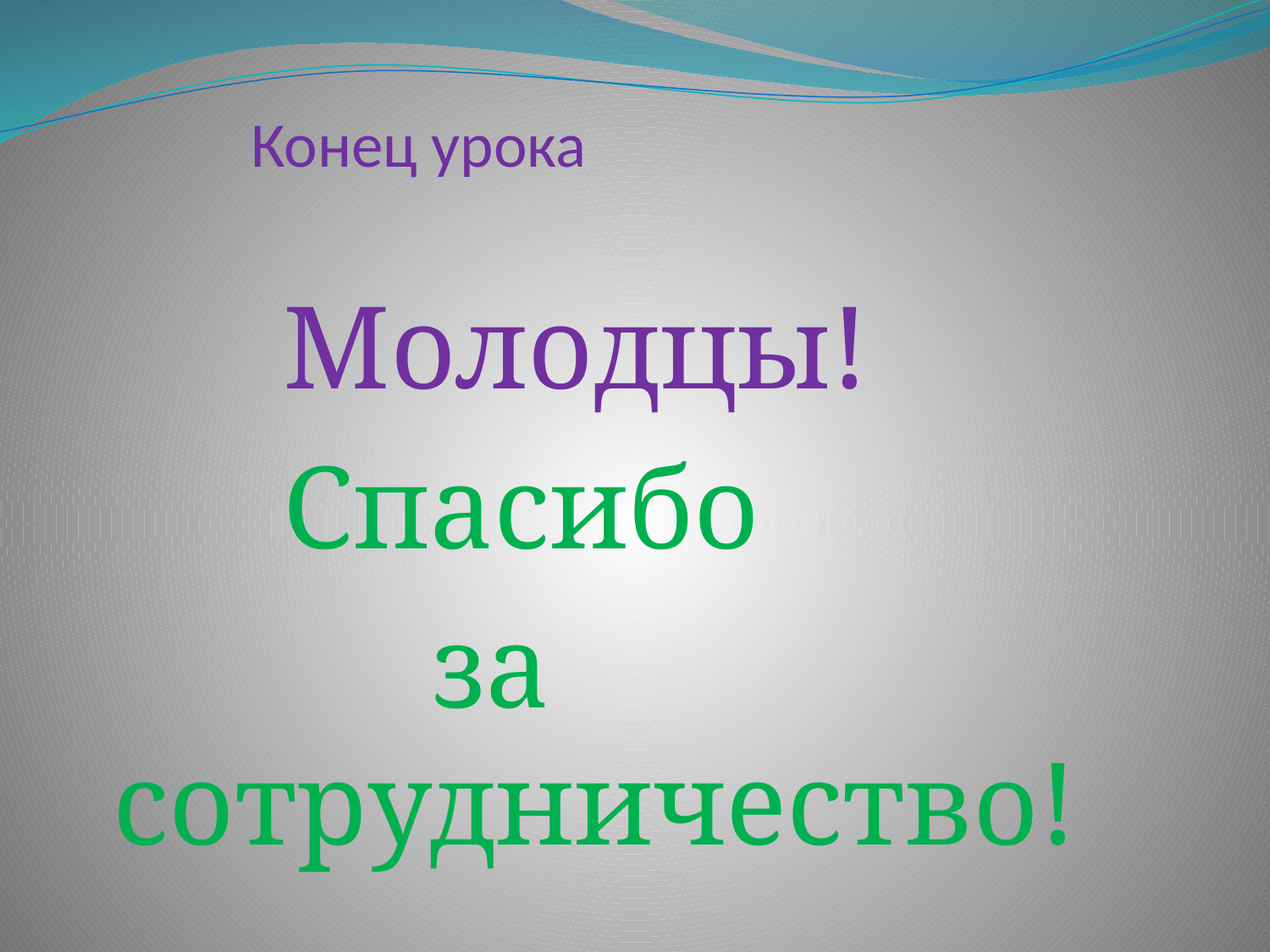

# Конец урока
       Молодцы!
       Спасибо
            за сотрудничество!